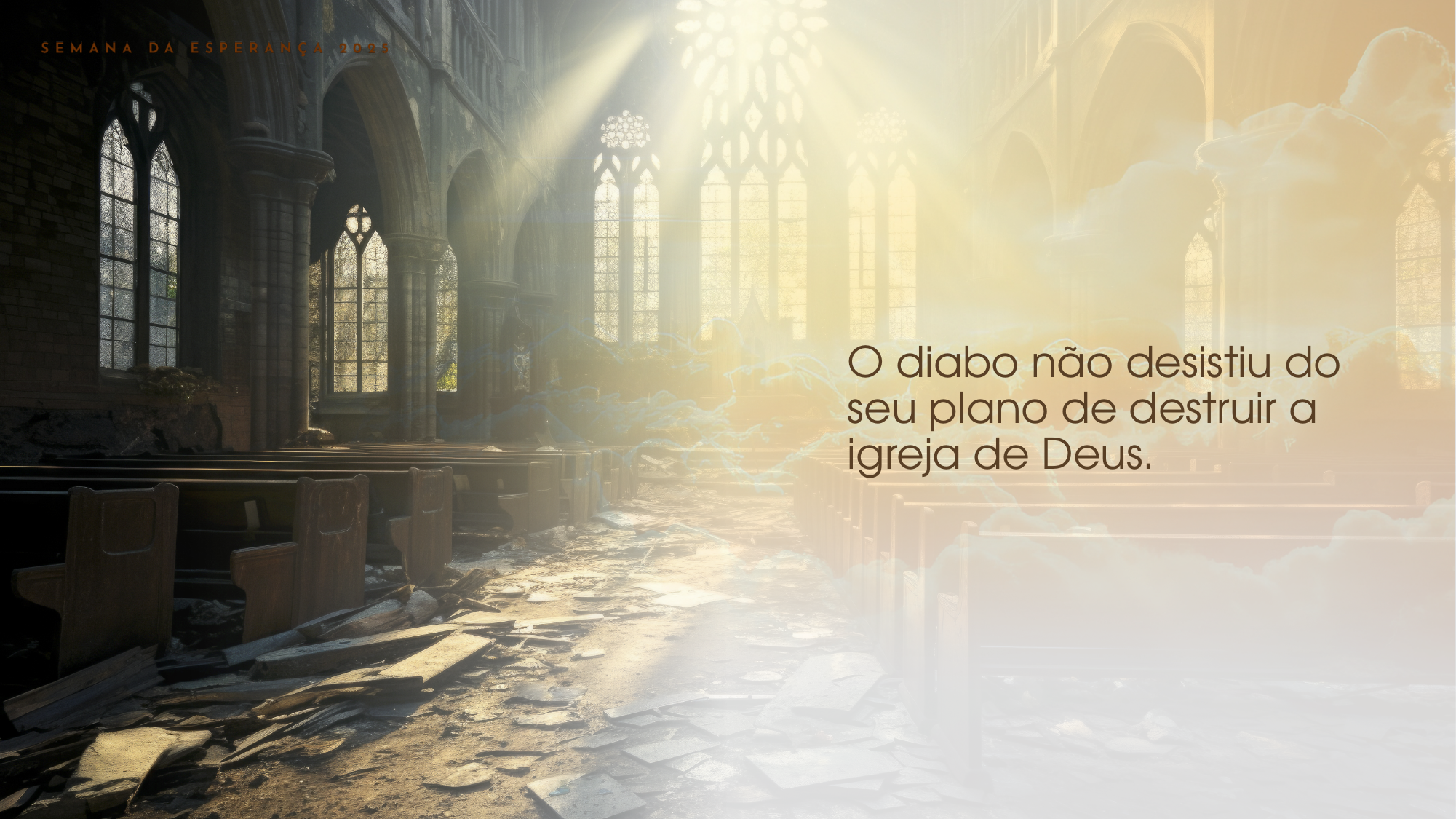

O diabo não desistiu do seu plano de destruir a igreja de Deus.